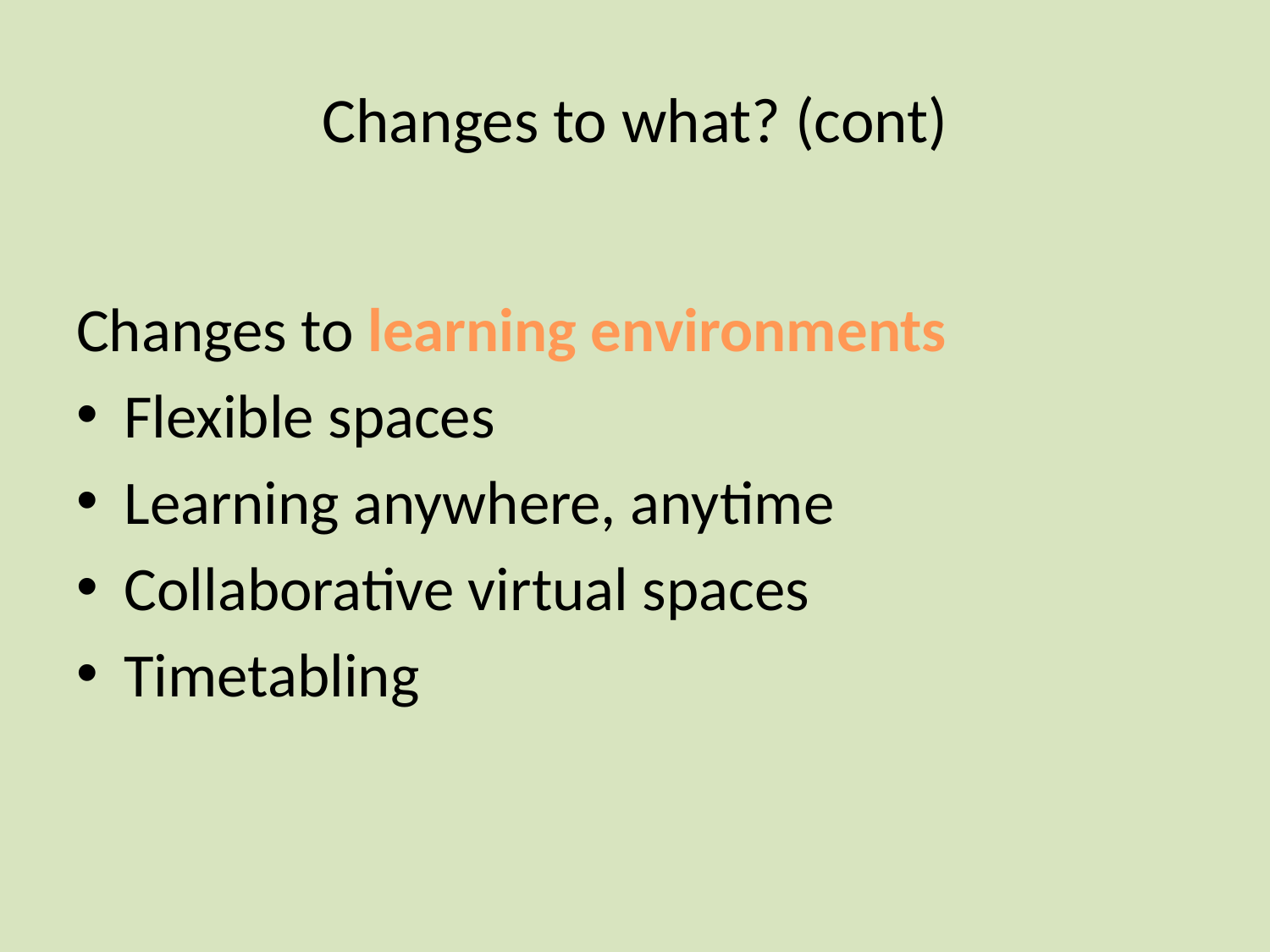

# Changes to what? (cont)

Changes to learning environments
Flexible spaces
Learning anywhere, anytime
Collaborative virtual spaces
Timetabling